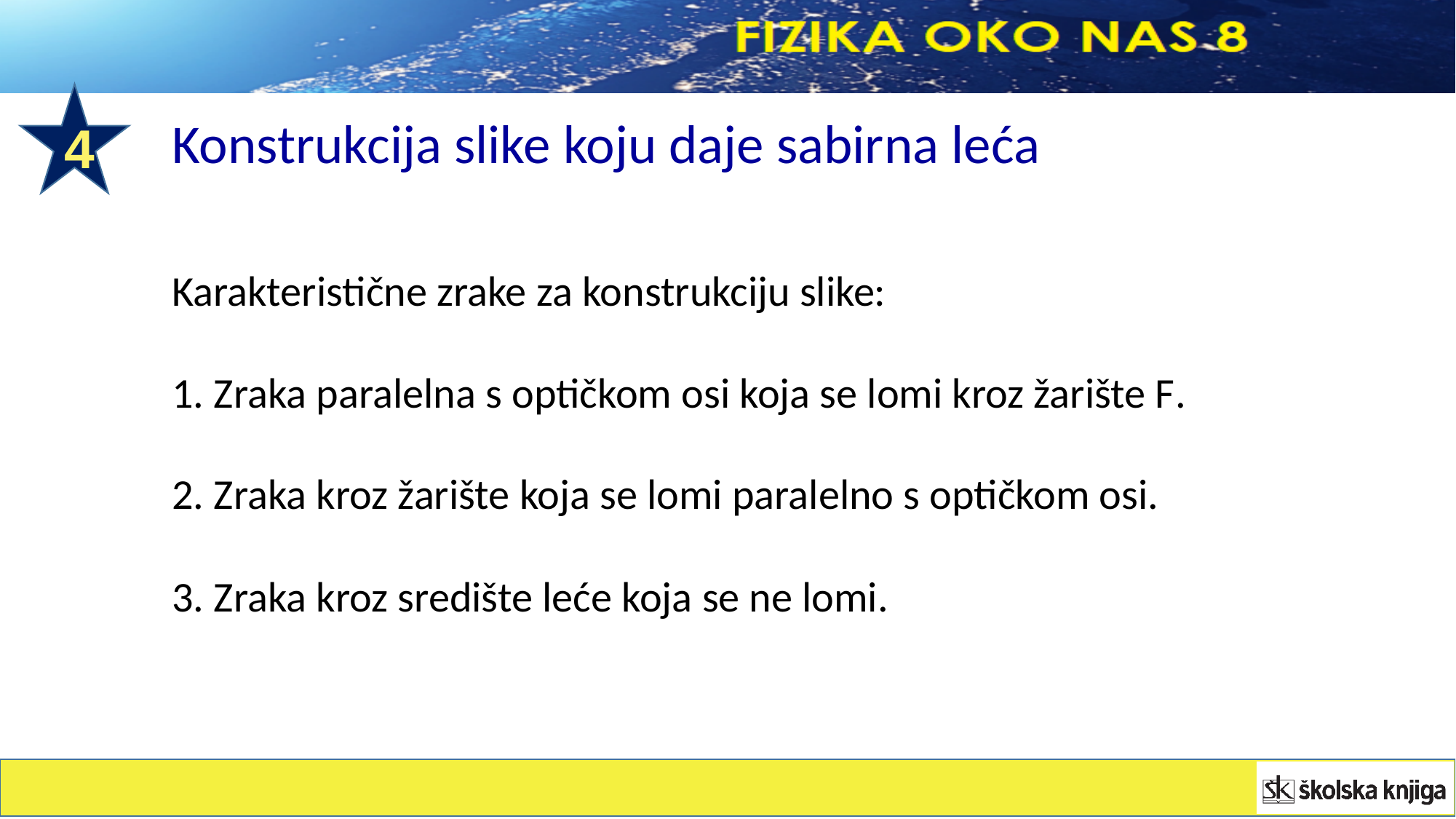

4
Konstrukcija slike koju daje sabirna leća
Karakteristične zrake za konstrukciju slike:
 Zraka paralelna s optičkom osi koja se lomi kroz žarište F.
 Zraka kroz žarište koja se lomi paralelno s optičkom osi.
 Zraka kroz središte leće koja se ne lomi.